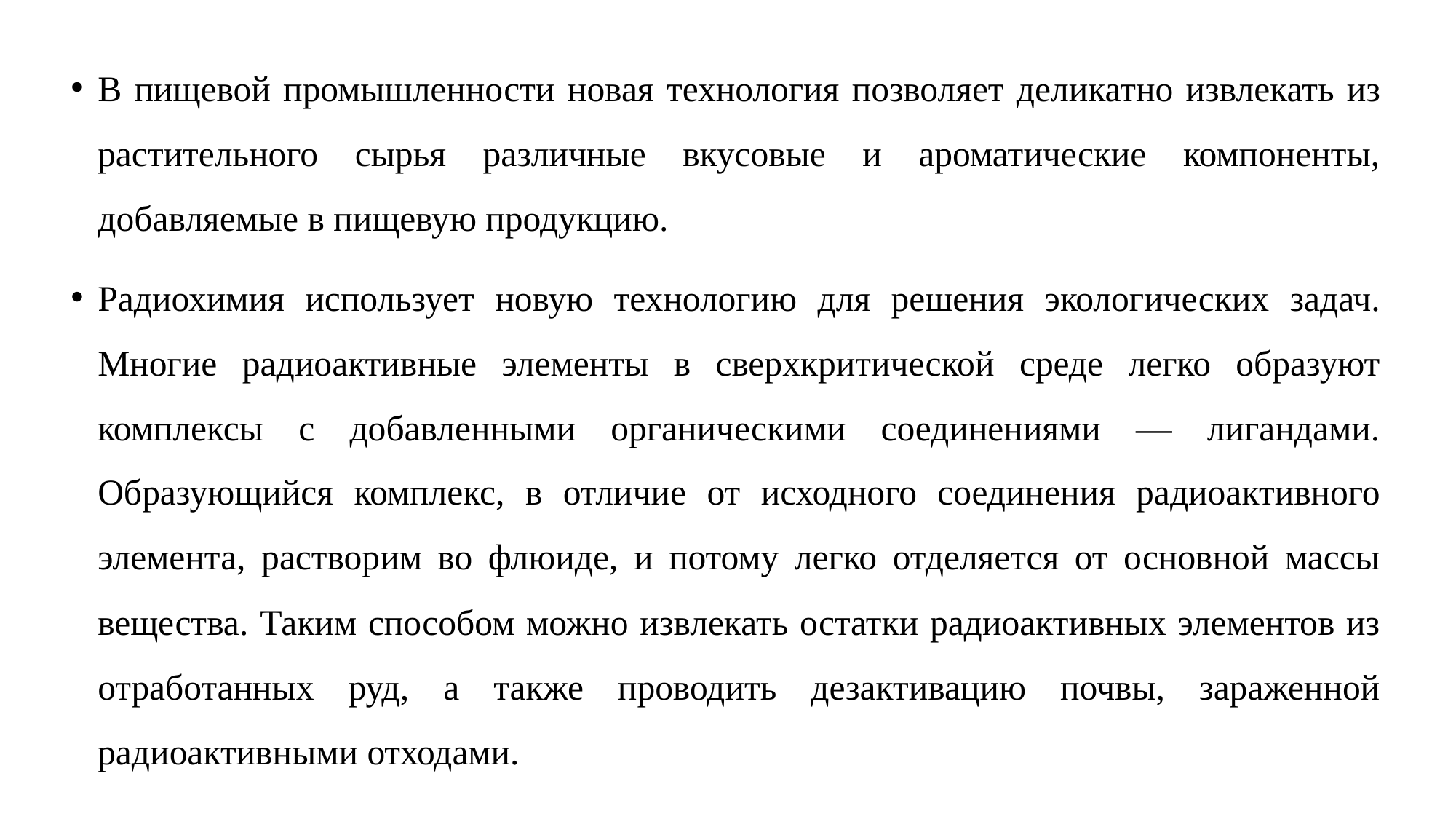

В пищевой промышленности новая технология позволяет деликатно извлекать из растительного сырья различные вкусовые и ароматические компоненты, добавляемые в пищевую продукцию.
Радиохимия использует новую технологию для решения экологических задач. Многие радиоактивные элементы в сверхкритической среде легко образуют комплексы с добавленными органическими соединениями — лигандами. Образующийся комплекс, в отличие от исходного соединения радиоактивного элемента, растворим во флюиде, и потому легко отделяется от основной массы вещества. Таким способом можно извлекать остатки радиоактивных элементов из отработанных руд, а также проводить дезактивацию почвы, зараженной радиоактивными отходами.